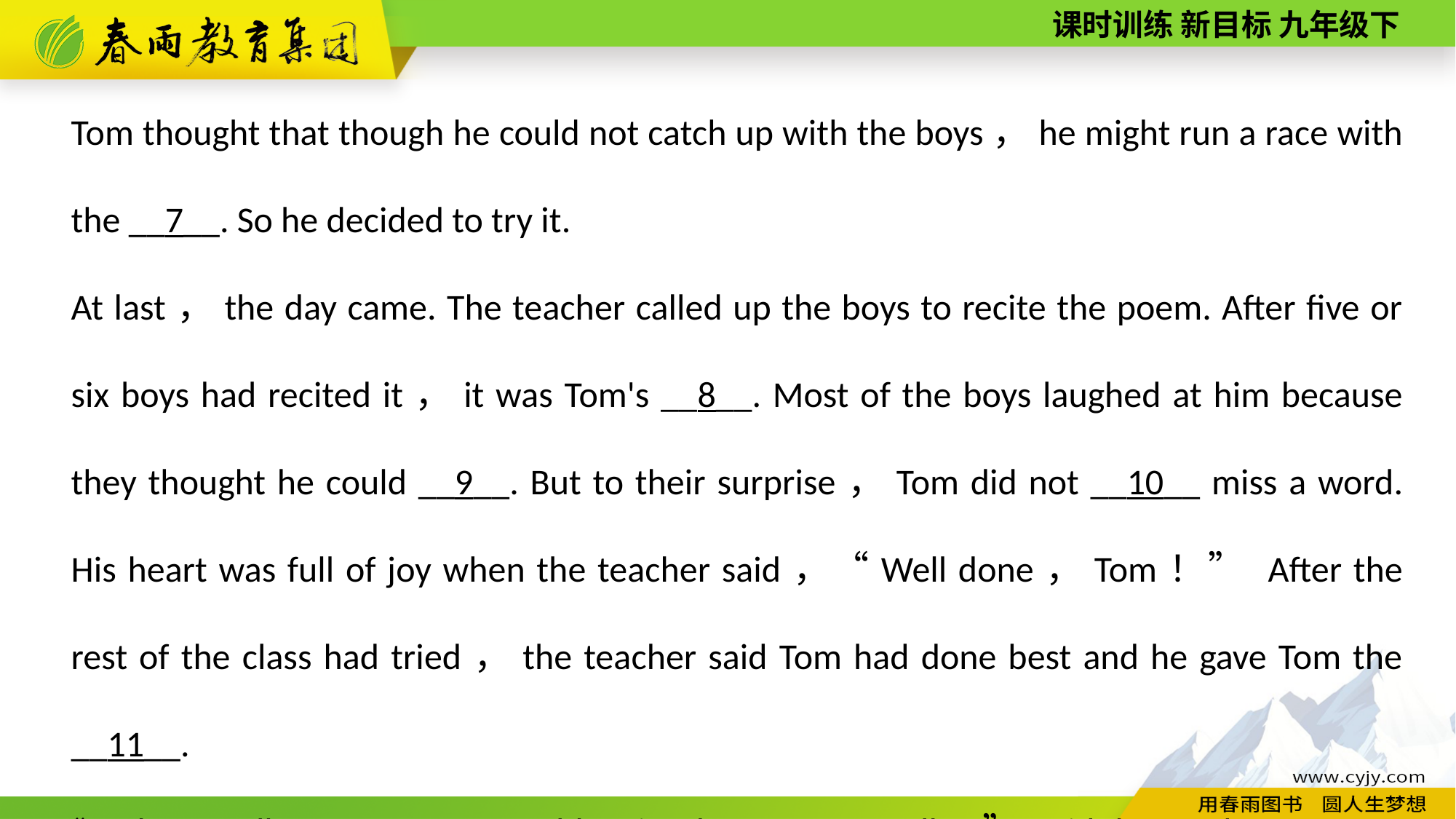

Tom thought that though he could not catch up with the boys，he might run a race with the __7__. So he decided to try it.
At last，the day came. The teacher called up the boys to recite the poem. After five or six boys had recited it，it was Tom's __8__. Most of the boys laughed at him because they thought he could __9__. But to their surprise，Tom did not __10__ miss a word. His heart was full of joy when the teacher said，“Well done，Tom！” After the rest of the class had tried，the teacher said Tom had done best and he gave Tom the __11__.
“And now tell us __12__ you could recite the poem so well，” said the teacher.